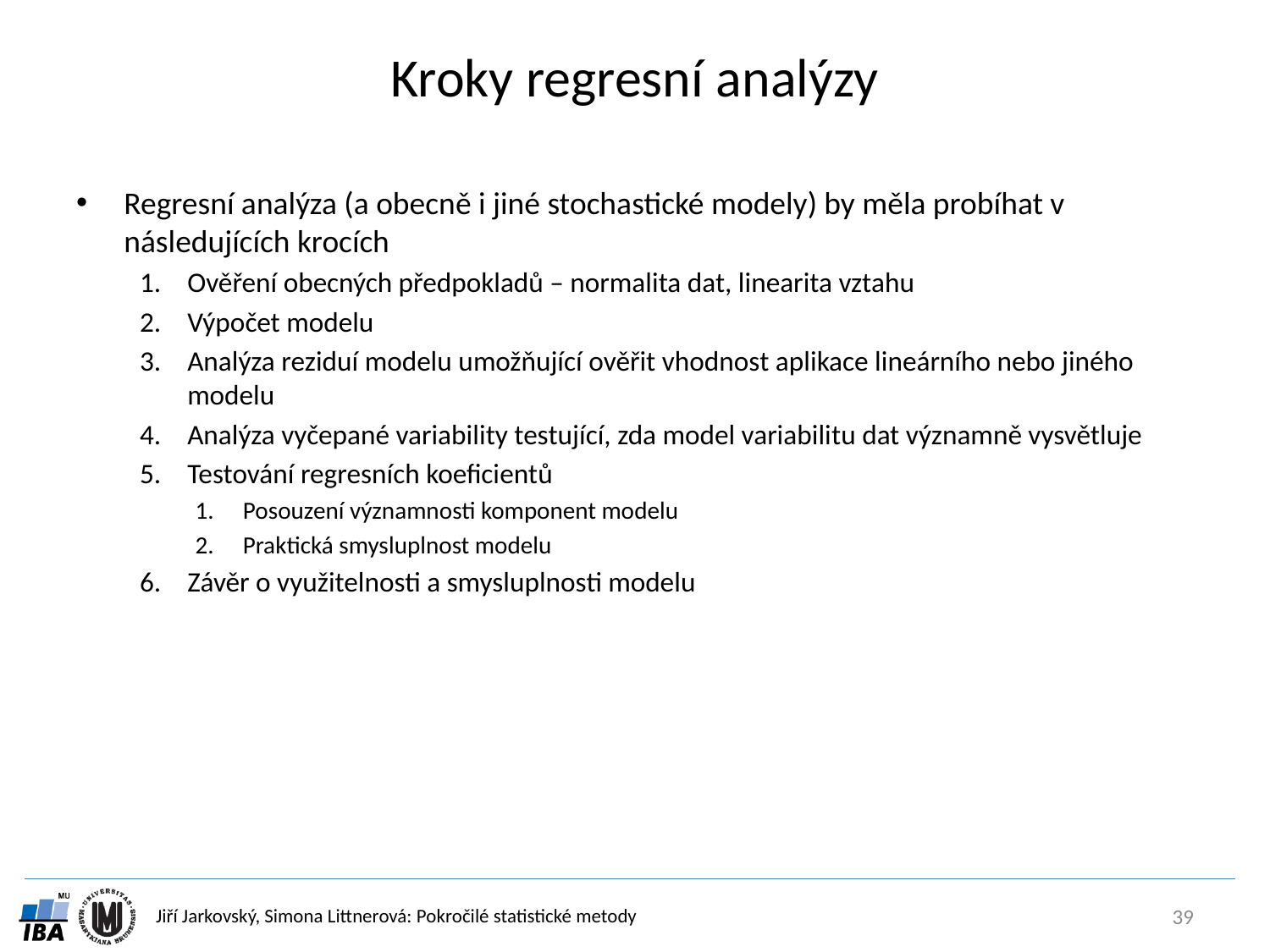

# Kroky regresní analýzy
Regresní analýza (a obecně i jiné stochastické modely) by měla probíhat v následujících krocích
Ověření obecných předpokladů – normalita dat, linearita vztahu
Výpočet modelu
Analýza reziduí modelu umožňující ověřit vhodnost aplikace lineárního nebo jiného modelu
Analýza vyčepané variability testující, zda model variabilitu dat významně vysvětluje
Testování regresních koeficientů
Posouzení významnosti komponent modelu
Praktická smysluplnost modelu
Závěr o využitelnosti a smysluplnosti modelu
39